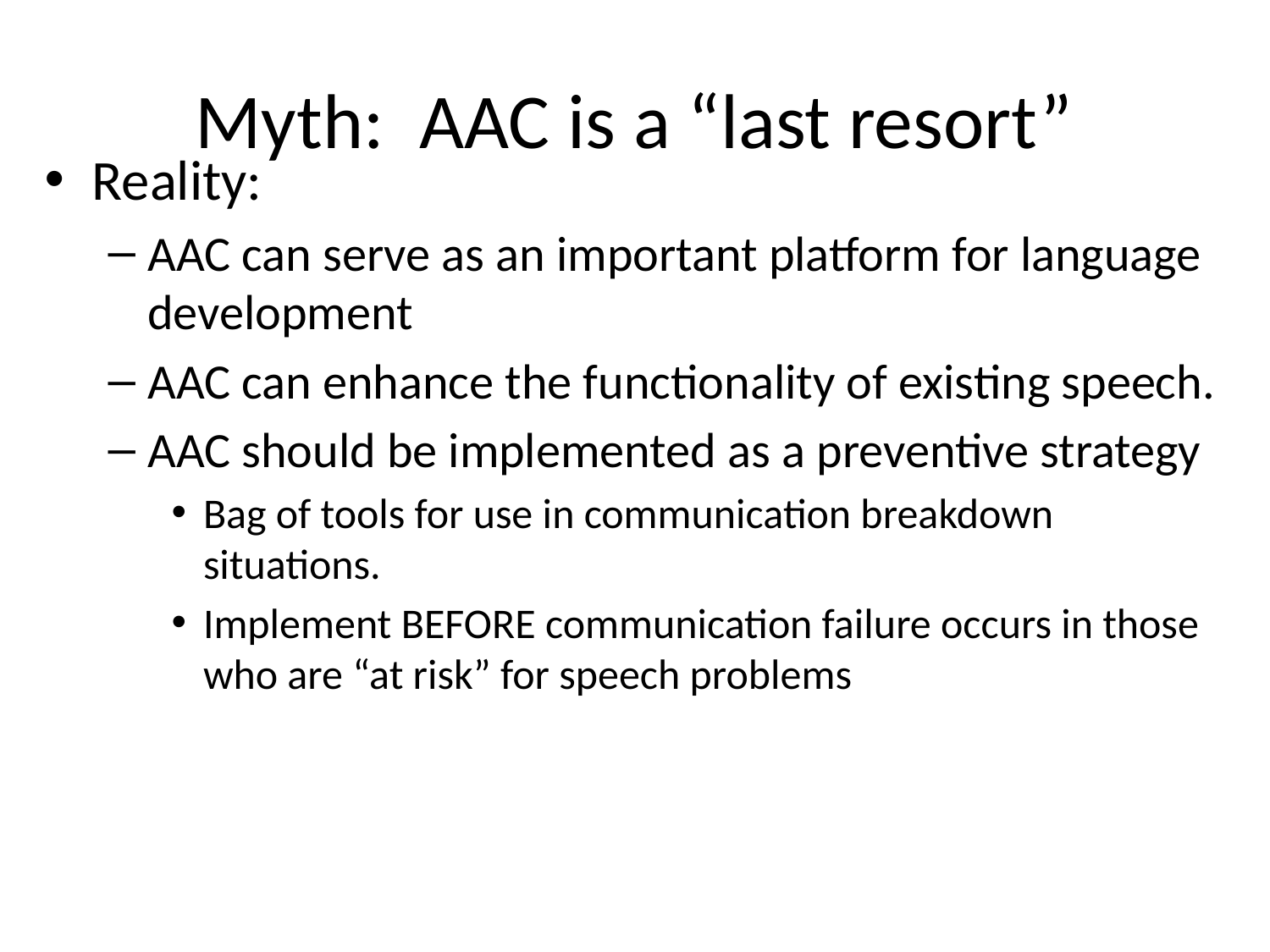

# Myth:  AAC is a “last resort”
Reality:
AAC can serve as an important platform for language development
AAC can enhance the functionality of existing speech.
AAC should be implemented as a preventive strategy
Bag of tools for use in communication breakdown situations.
Implement BEFORE communication failure occurs in those who are “at risk” for speech problems